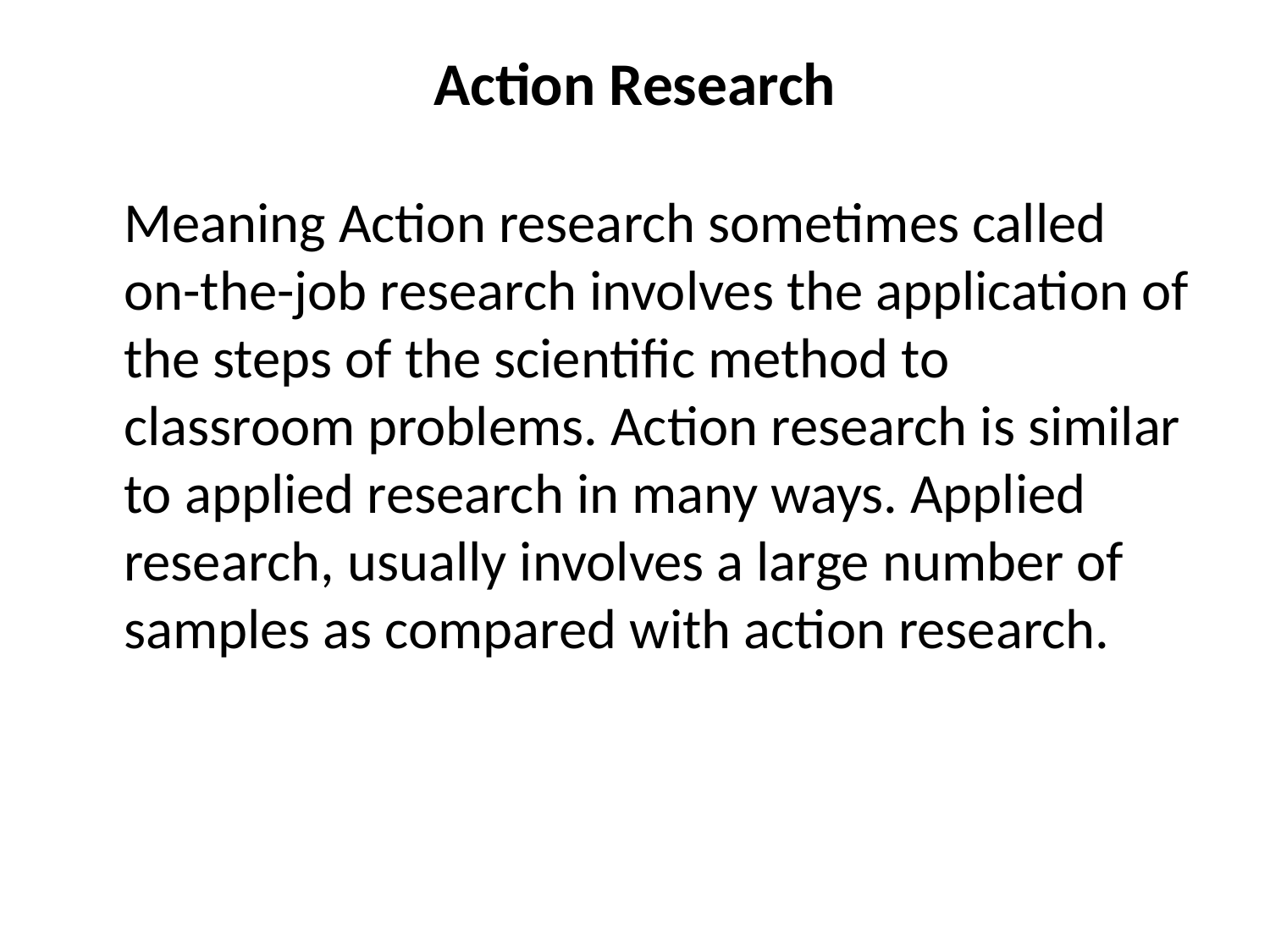

# Action Research
	Meaning Action research sometimes called on-the-job research involves the application of the steps of the scientific method to classroom problems. Action research is similar to applied research in many ways. Applied research, usually involves a large number of samples as compared with action research.